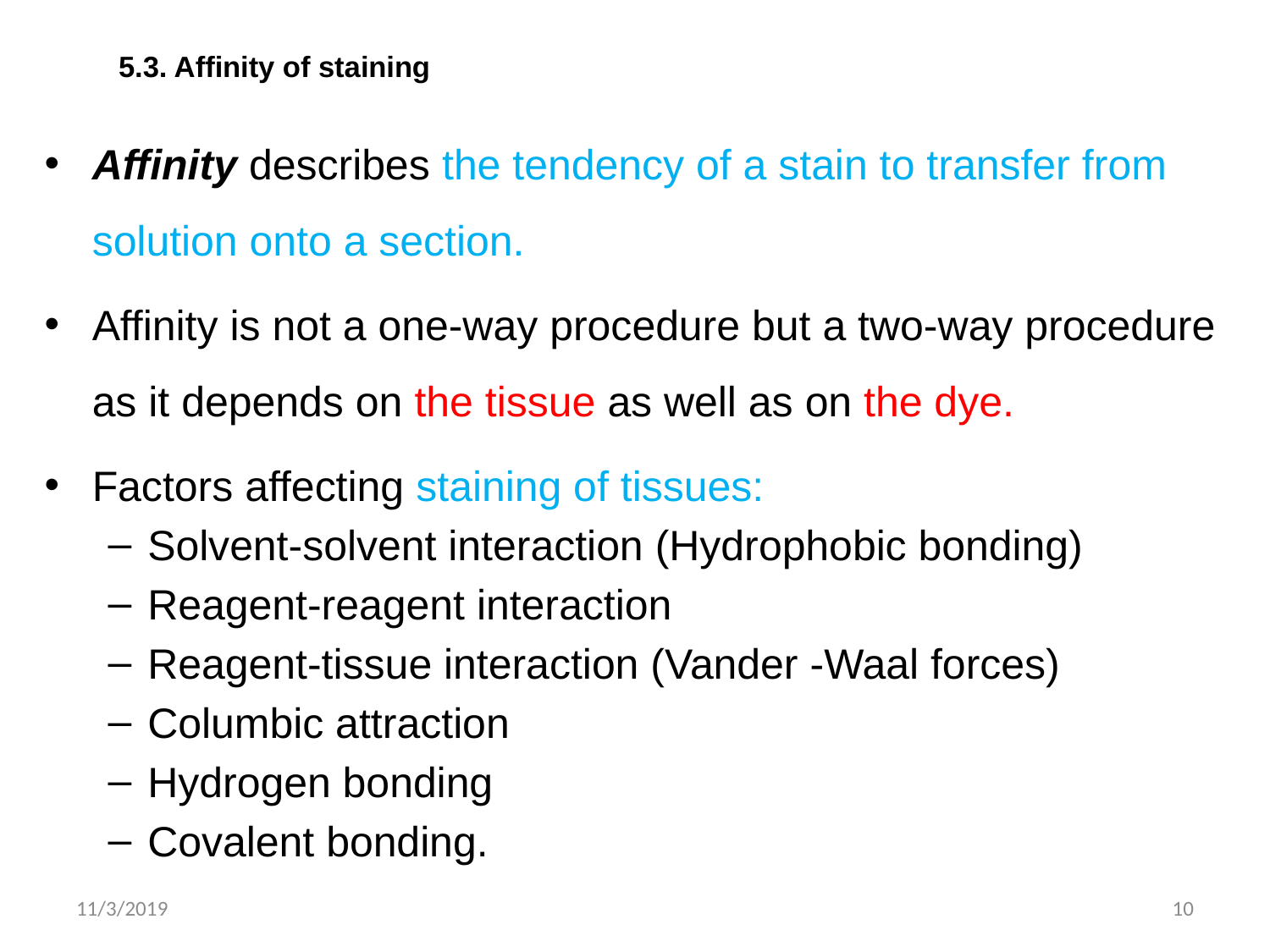

# 5.3. Affinity of staining
Affinity describes the tendency of a stain to transfer from solution onto a section.
Affinity is not a one-way procedure but a two-way procedure as it depends on the tissue as well as on the dye.
Factors affecting staining of tissues:
Solvent-solvent interaction (Hydrophobic bonding)
Reagent-reagent interaction
Reagent-tissue interaction (Vander -Waal forces)
Columbic attraction
Hydrogen bonding
Covalent bonding.

11/3/2019
10